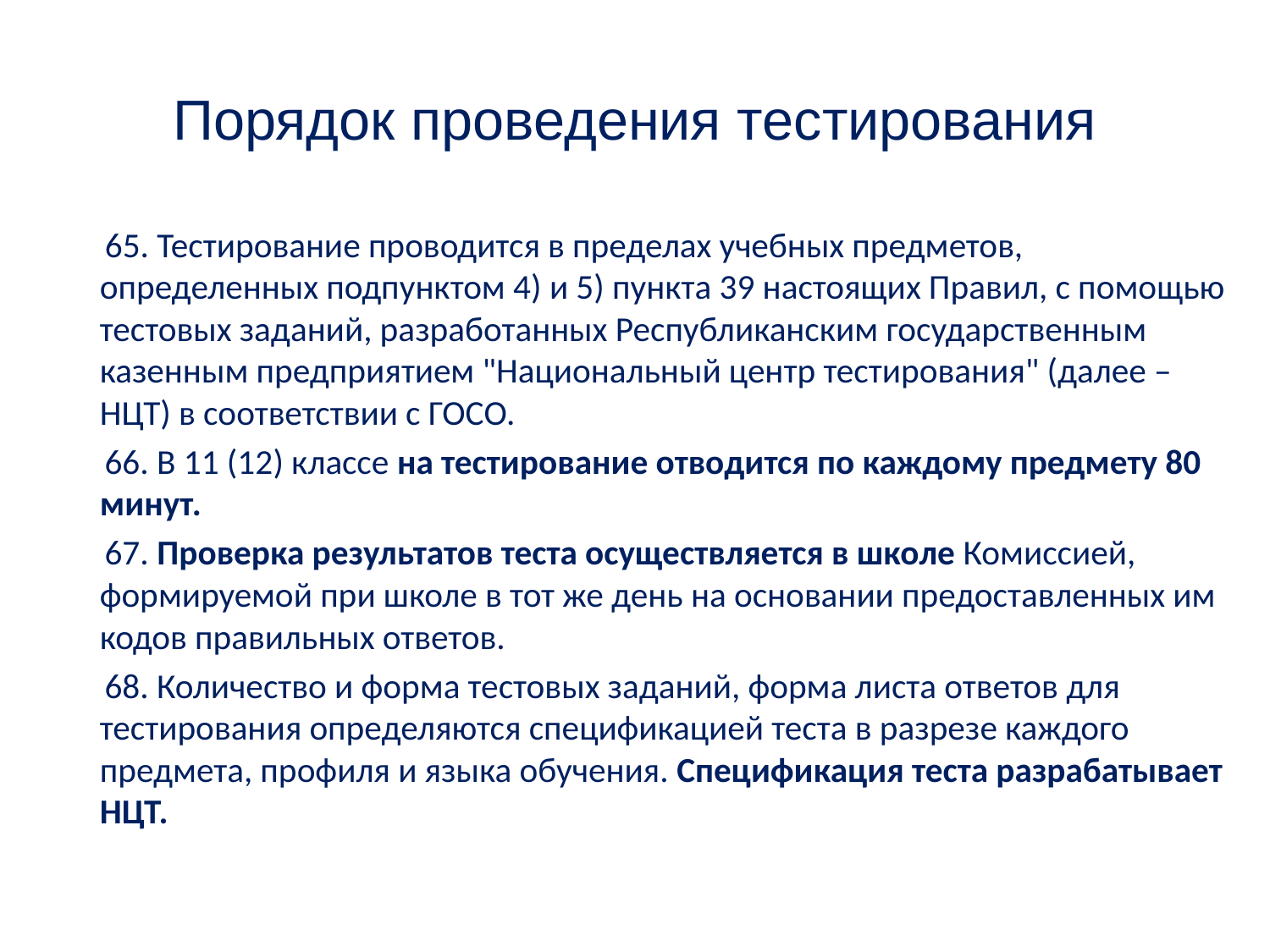

# Порядок проведения тестирования
      65. Тестирование проводится в пределах учебных предметов, определенных подпунктом 4) и 5) пункта 39 настоящих Правил, с помощью тестовых заданий, разработанных Республиканским государственным казенным предприятием "Национальный центр тестирования" (далее – НЦТ) в соответствии с ГОСО.
      66. В 11 (12) классе на тестирование отводится по каждому предмету 80 минут.
      67. Проверка результатов теста осуществляется в школе Комиссией, формируемой при школе в тот же день на основании предоставленных им кодов правильных ответов.
      68. Количество и форма тестовых заданий, форма листа ответов для тестирования определяются спецификацией теста в разрезе каждого предмета, профиля и языка обучения. Спецификация теста разрабатывает НЦТ.